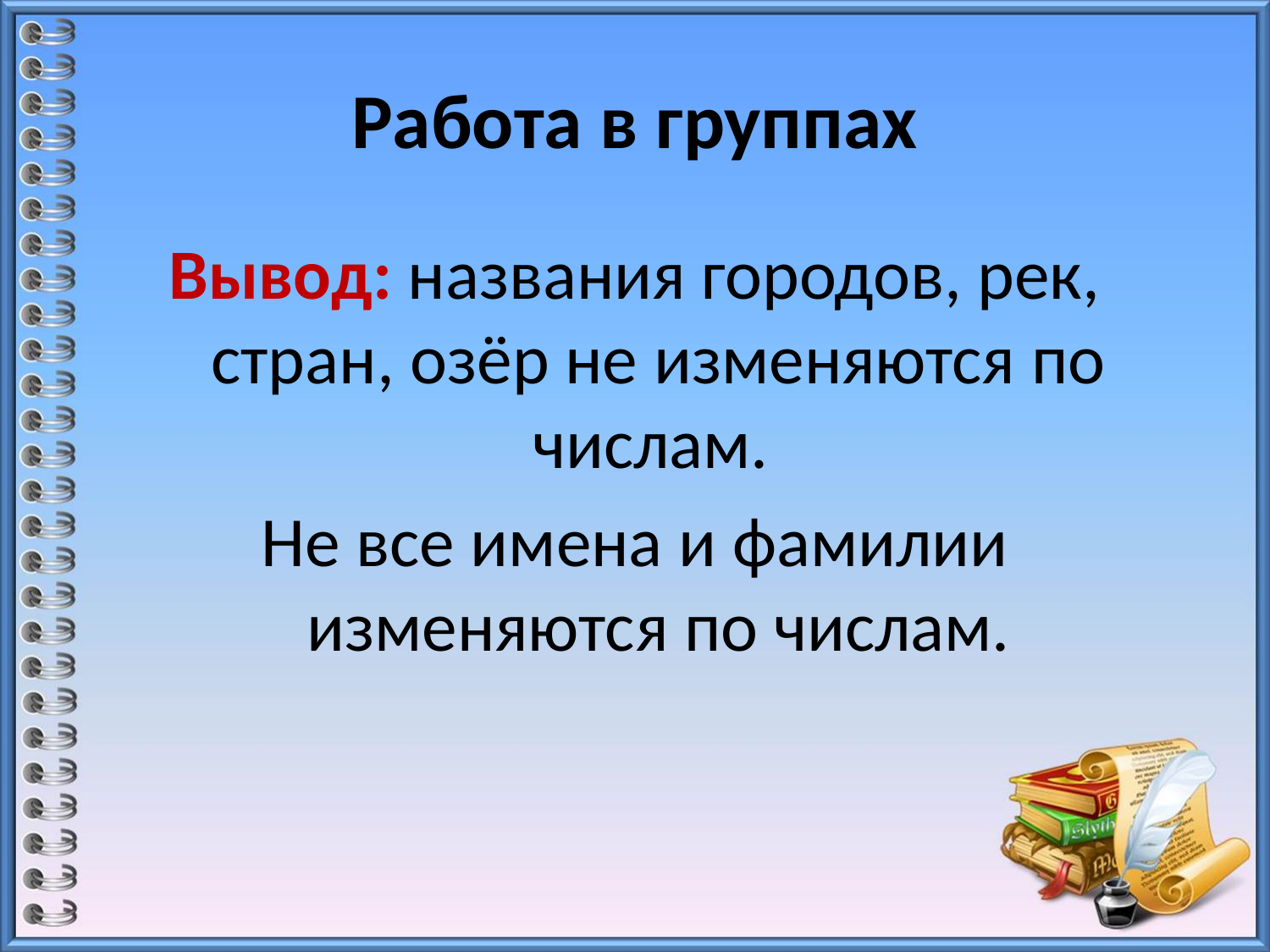

# Работа в группах
Вывод: названия городов, рек, стран, озёр не изменяются по числам.
Не все имена и фамилии изменяются по числам.